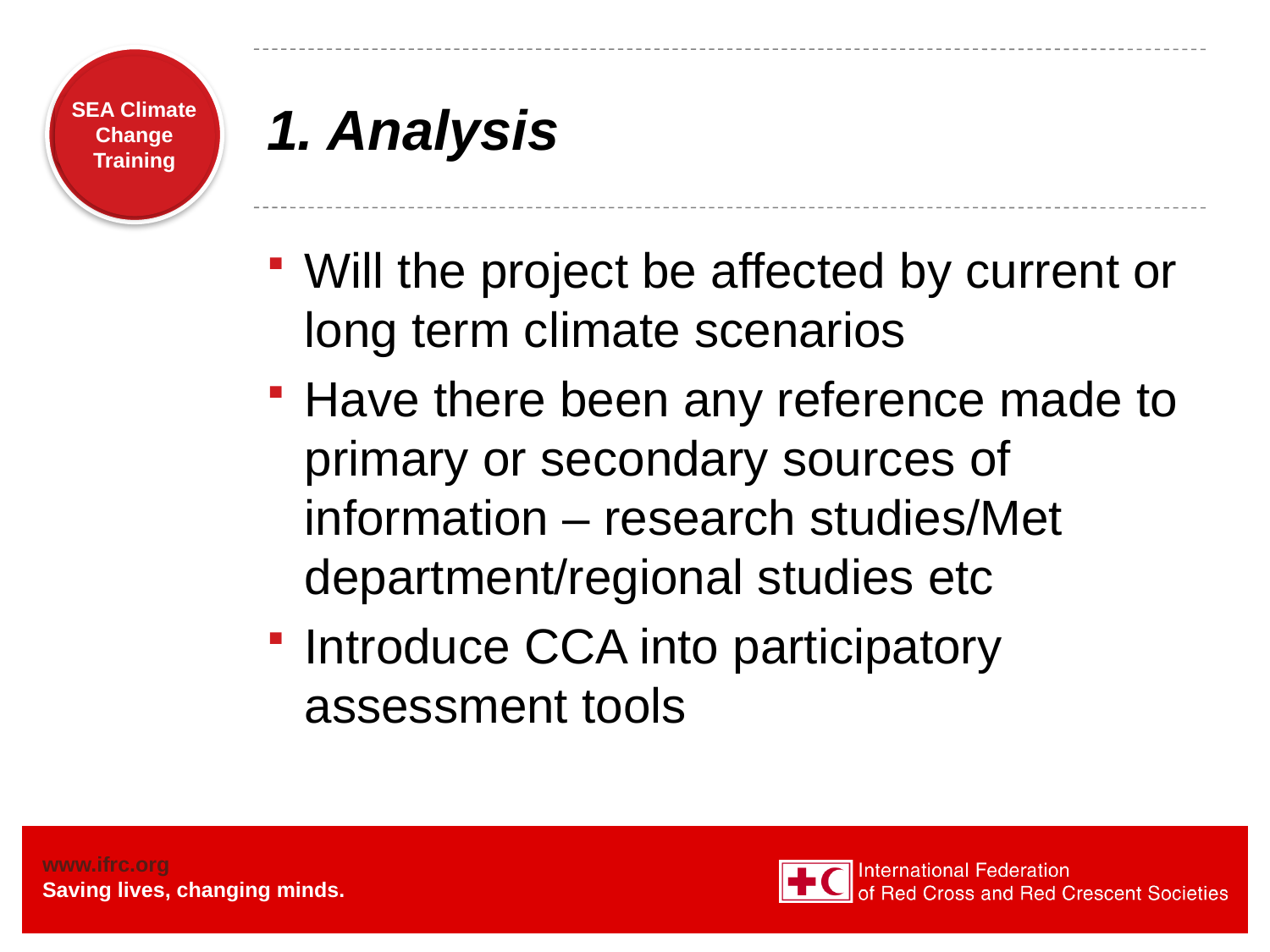

# 1. Analysis
Will the project be affected by current or long term climate scenarios
Have there been any reference made to primary or secondary sources of information – research studies/Met department/regional studies etc
Introduce CCA into participatory assessment tools